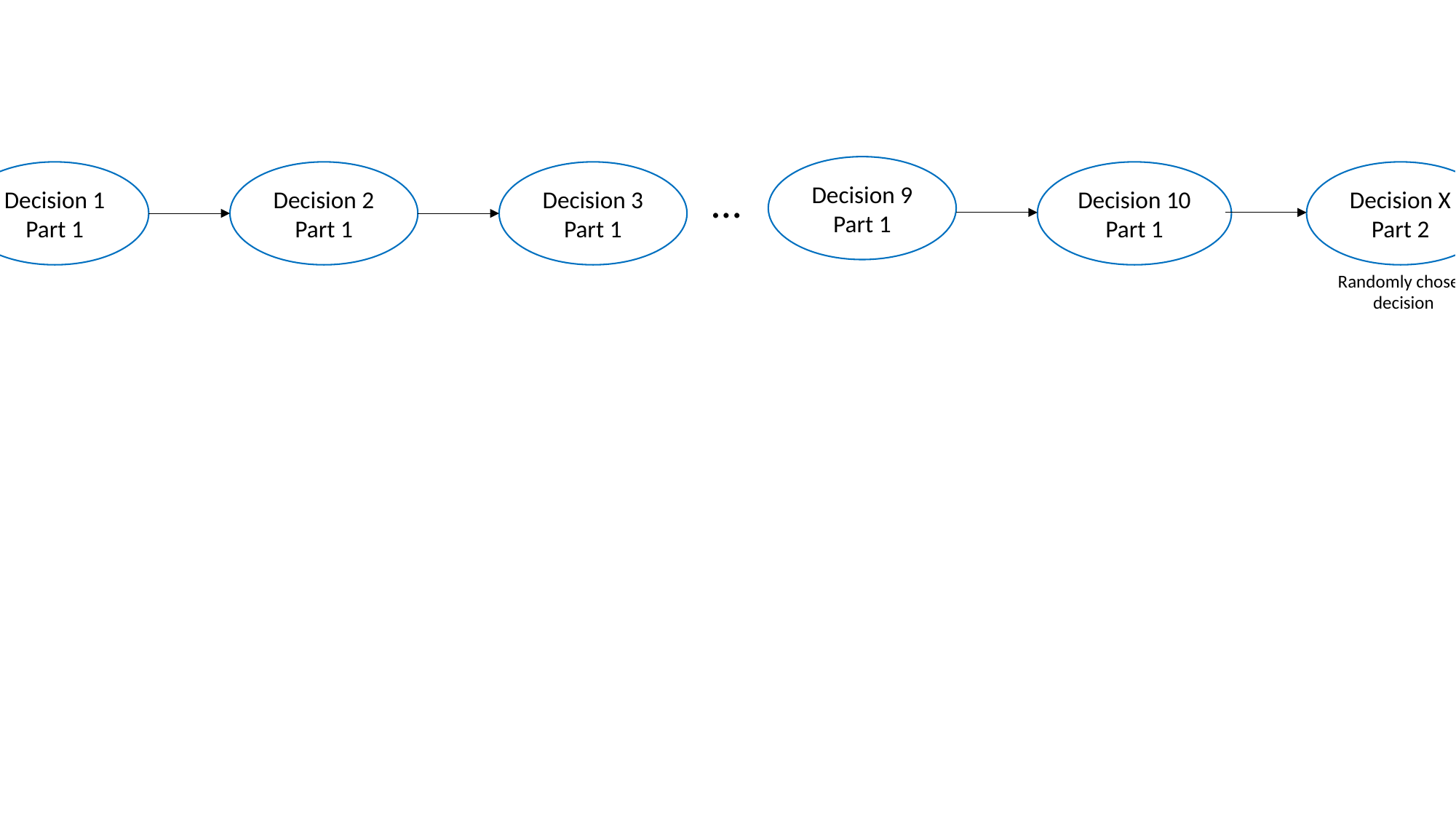

Decision 9
Part 1
Decision 1
Part 1
Decision 2
Part 1
Decision 3
Part 1
Decision 10
Part 1
Decision X
Part 2
Randomly chosen decision
…